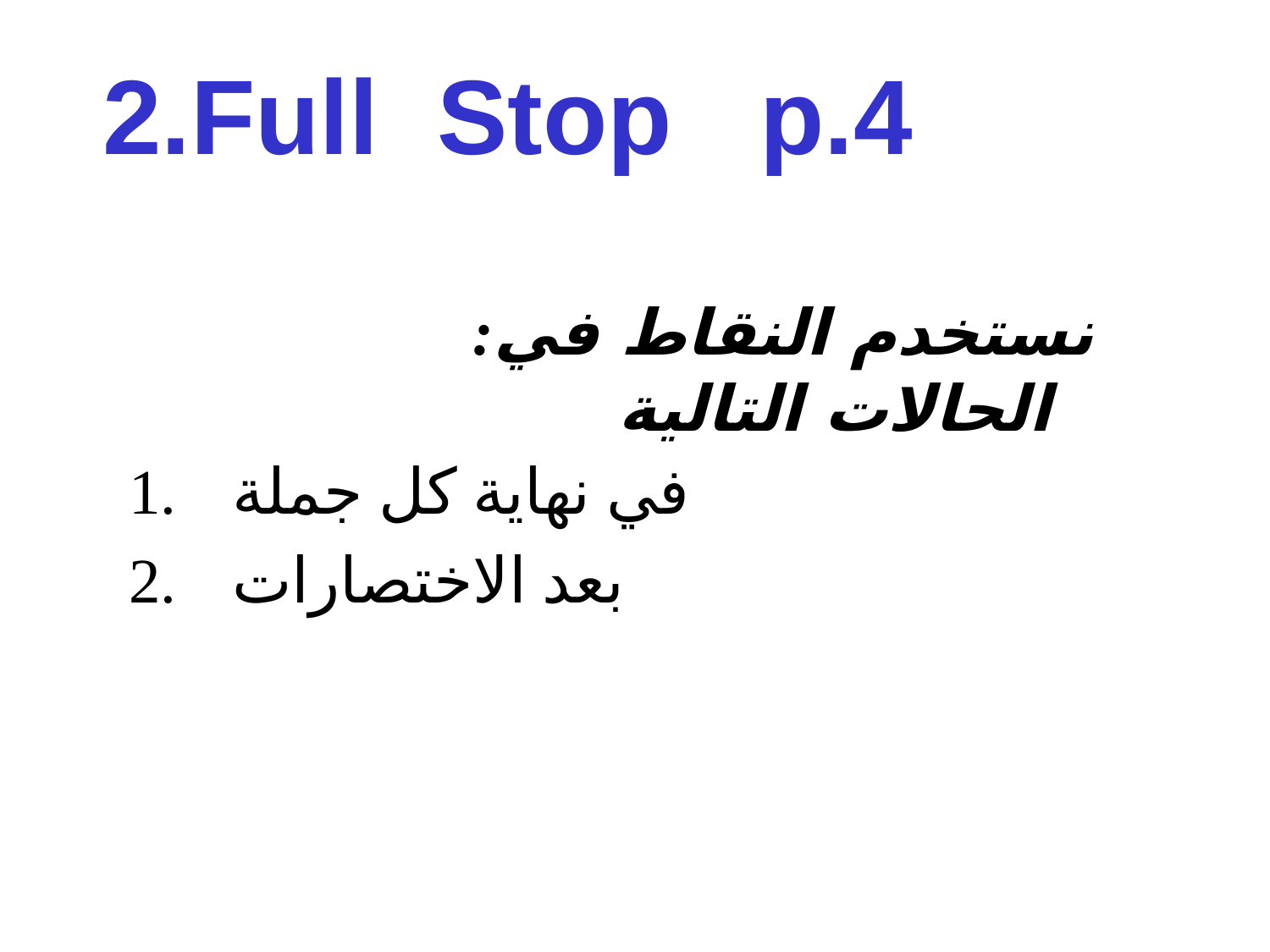

2.Full  Stop   p.4
:نستخدم النقاط في الحالات التالية
في نهاية كل جملة
بعد الاختصارات